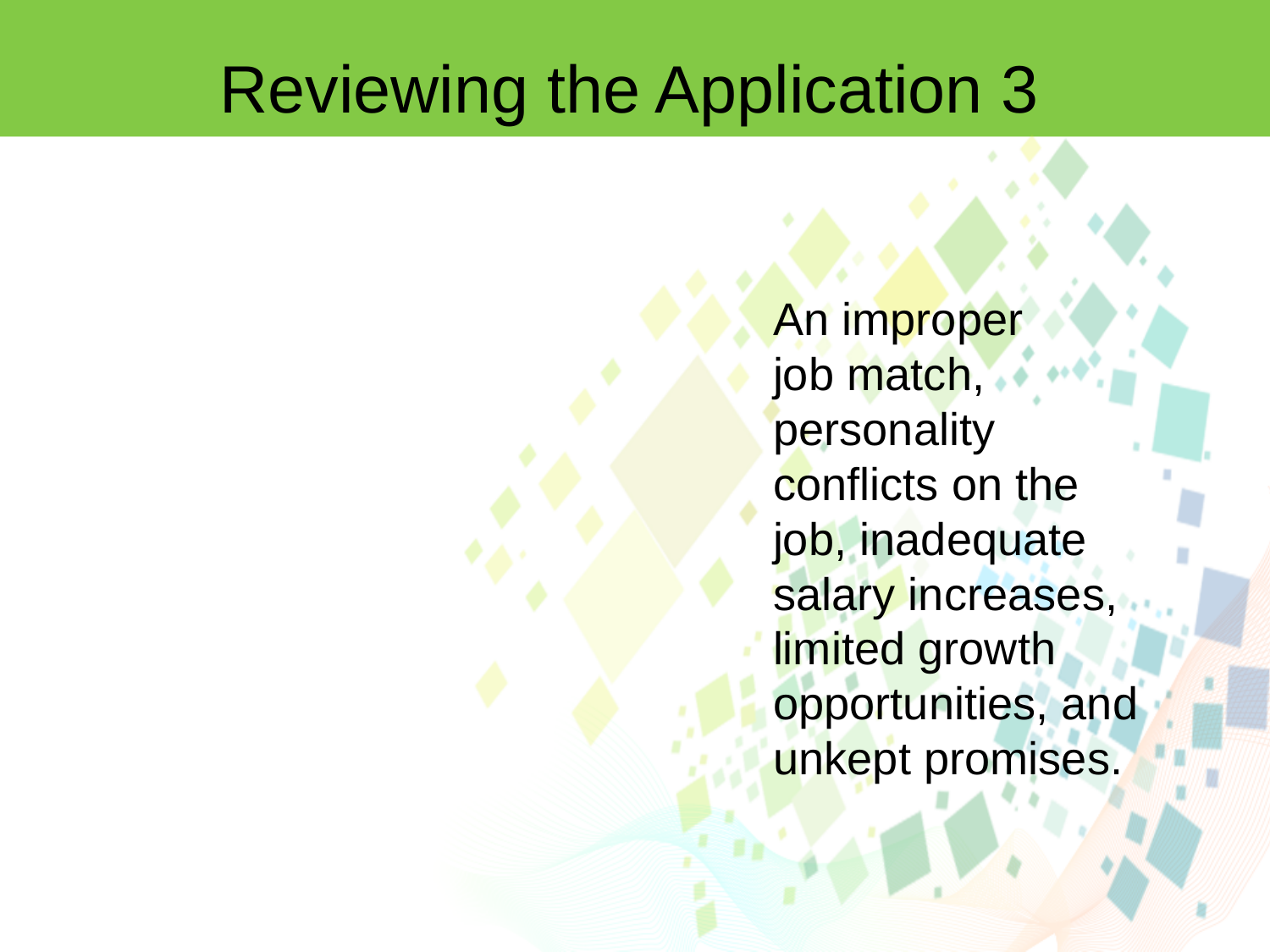

Reviewing the Application 3
An improper
job match, personality conflicts on the job, inadequate salary increases, limited growth opportunities, and unkept promises.